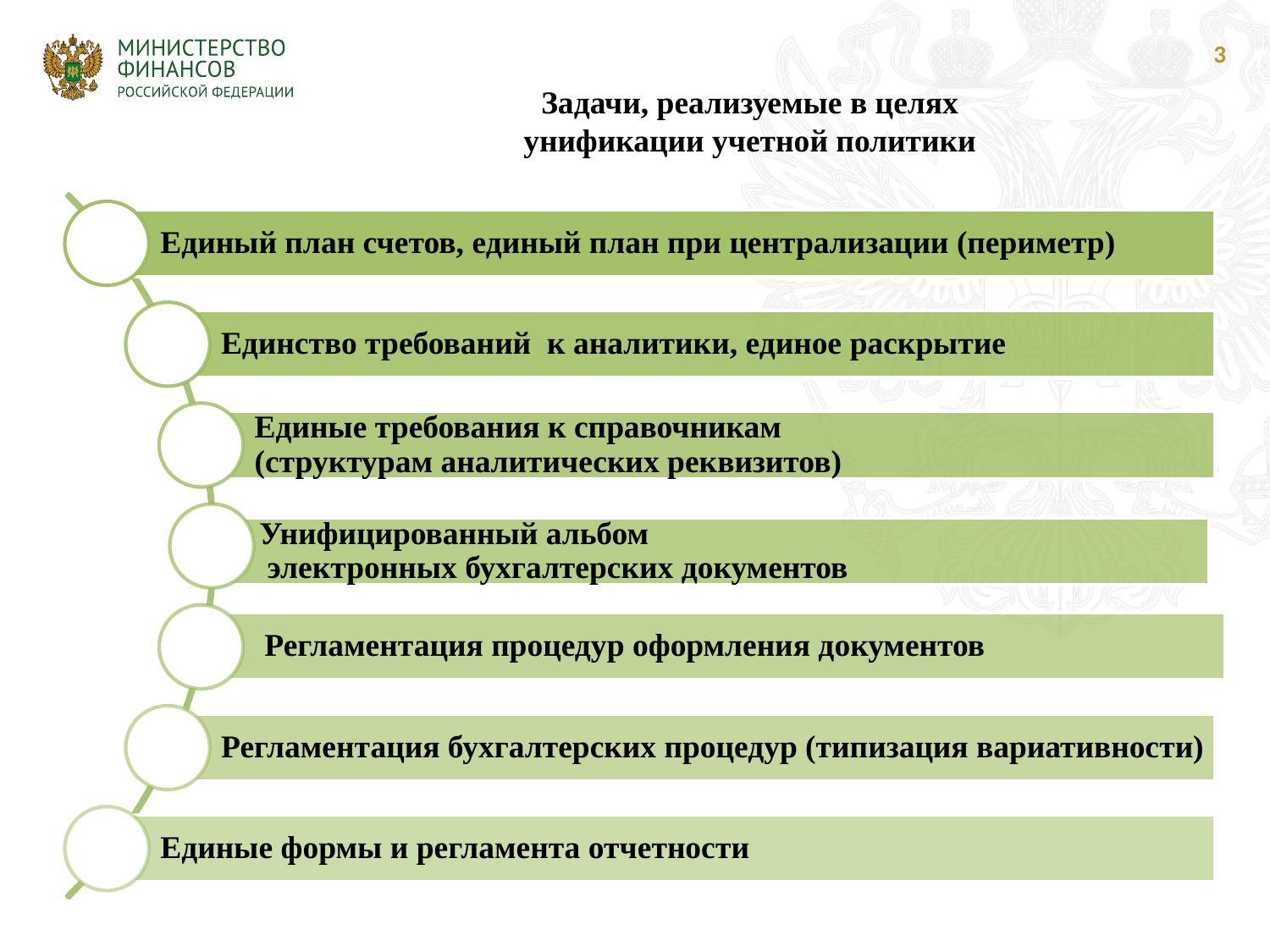

3
Задачи, реализуемые в целях
 унификации учетной политики
Единый план счетов, единый план при централизации (периметр)
Единство требований  к аналитики, единое раскрытие
Единые требования к справочникам
(структурам аналитических реквизитов)
Унифицированный альбом
 электронных бухгалтерских документов
Регламентация процедур оформления документов
Регламентация бухгалтерских процедур (типизация вариативности)
Единые формы и регламента отчетности